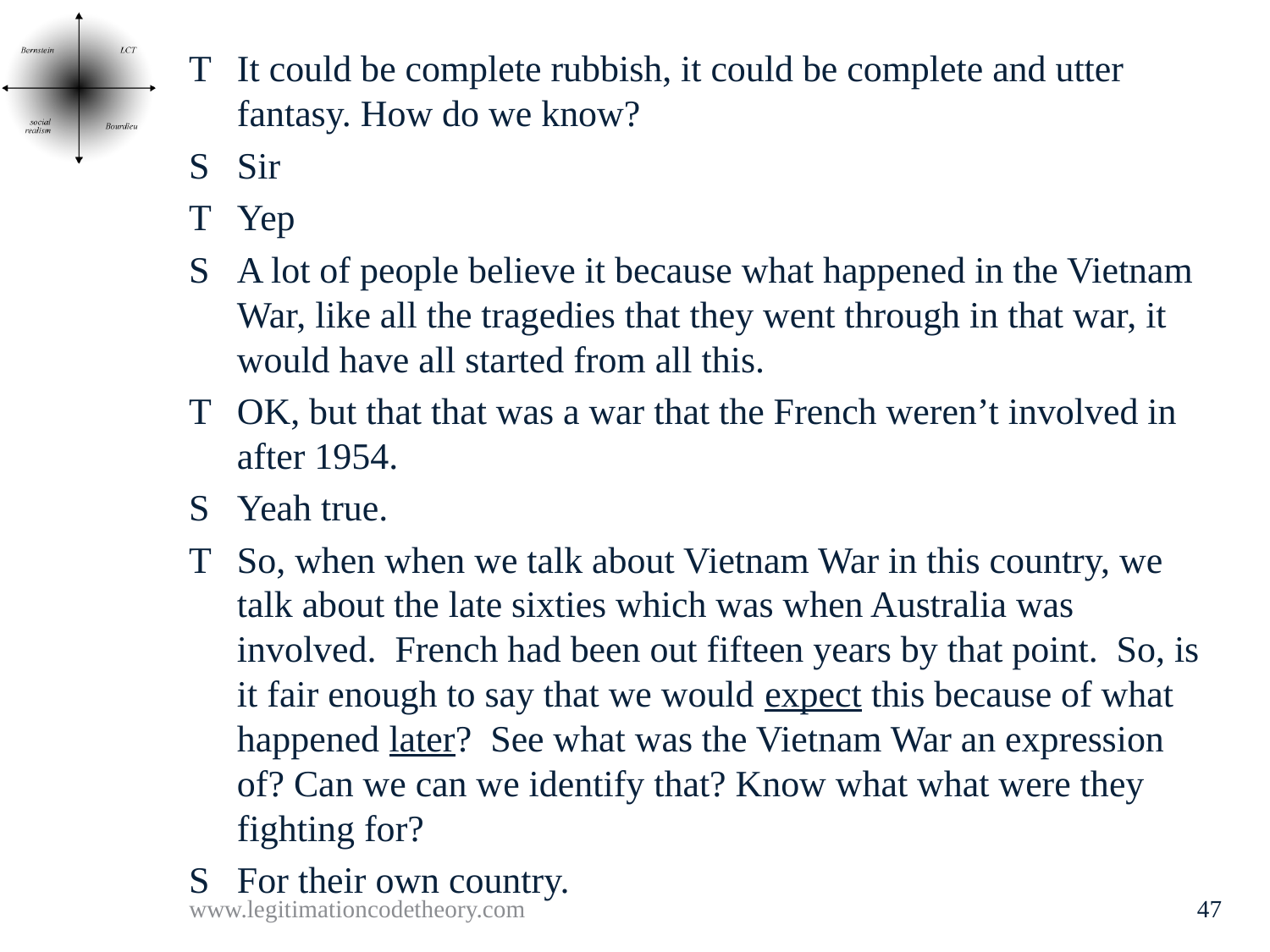

T	It could be complete rubbish, it could be complete and utter fantasy. How do we know?
S	Sir
T	Yep
S	A lot of people believe it because what happened in the Vietnam War, like all the tragedies that they went through in that war, it would have all started from all this.
T	OK, but that that was a war that the French weren’t involved in after 1954.
S	Yeah true.
T	So, when when we talk about Vietnam War in this country, we talk about the late sixties which was when Australia was involved.  French had been out fifteen years by that point.  So, is it fair enough to say that we would expect this because of what happened later?  See what was the Vietnam War an expression of? Can we can we identify that? Know what what were they fighting for?
S	For their own country.

www.legitimationcodetheory.com
47